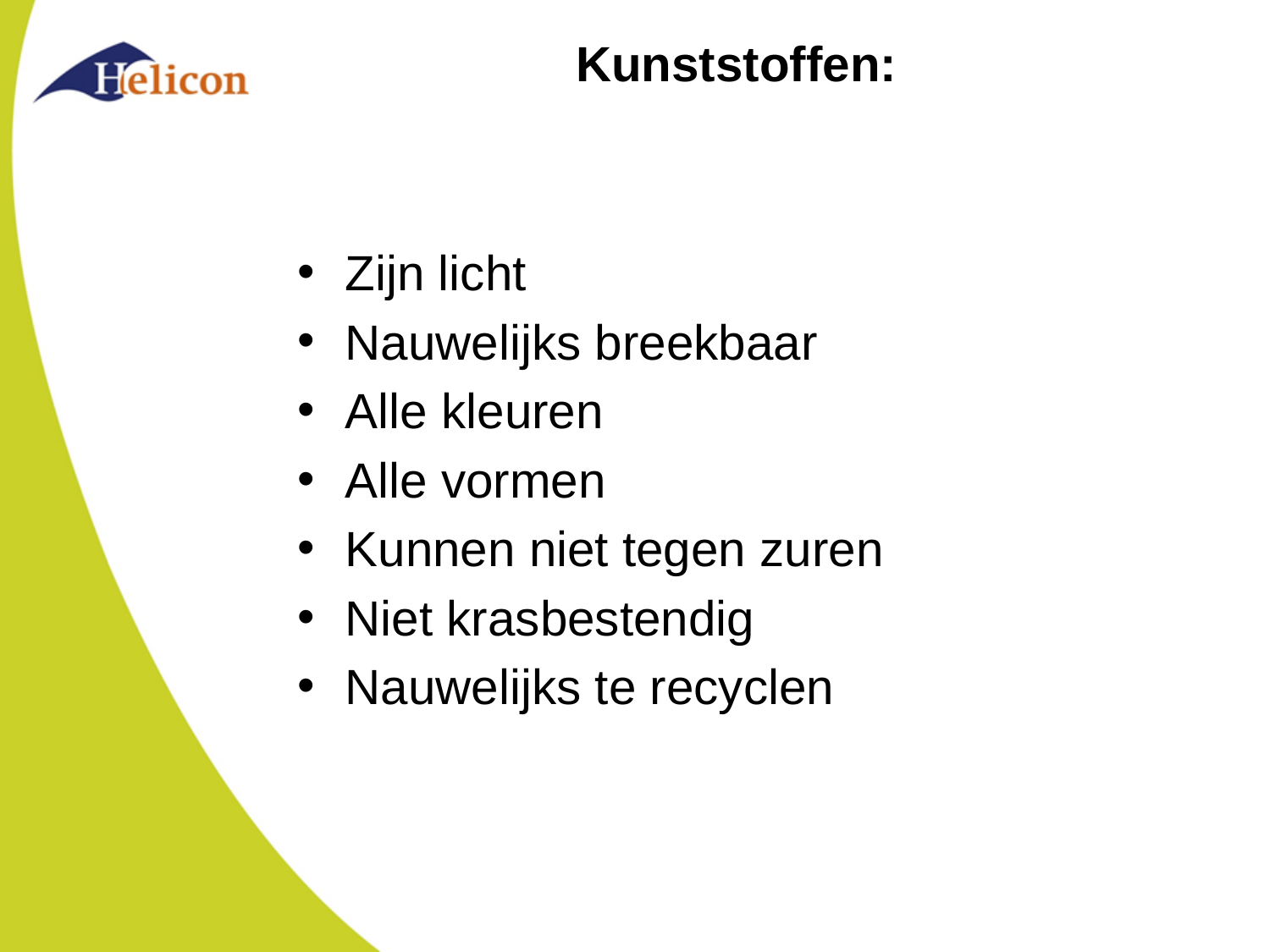

# Kunststoffen:

Zijn licht
Nauwelijks breekbaar
Alle kleuren
Alle vormen
Kunnen niet tegen zuren
Niet krasbestendig
Nauwelijks te recyclen